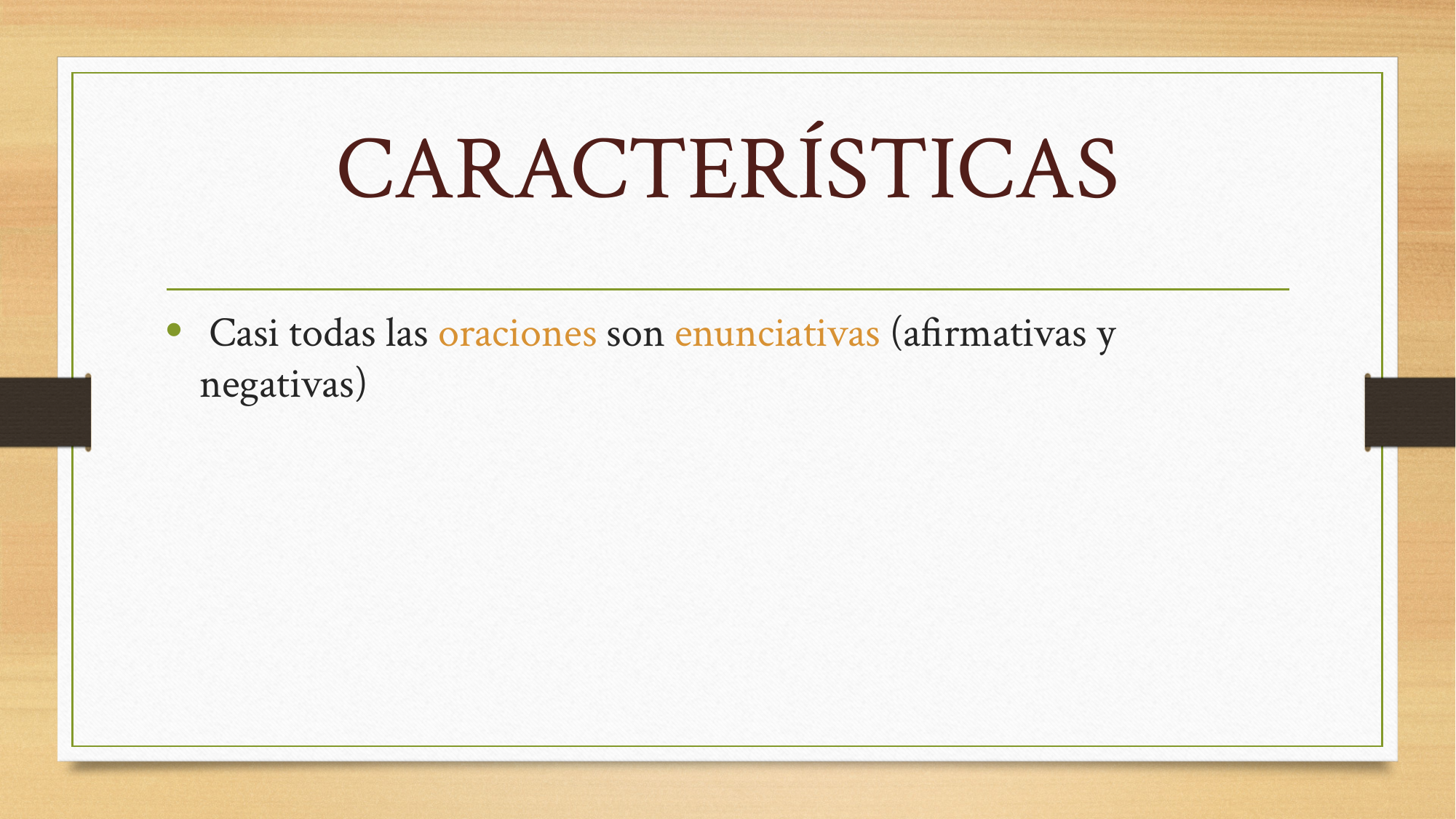

# CARACTERÍSTICAS
 Casi todas las oraciones son enunciativas (afirmativas y negativas)